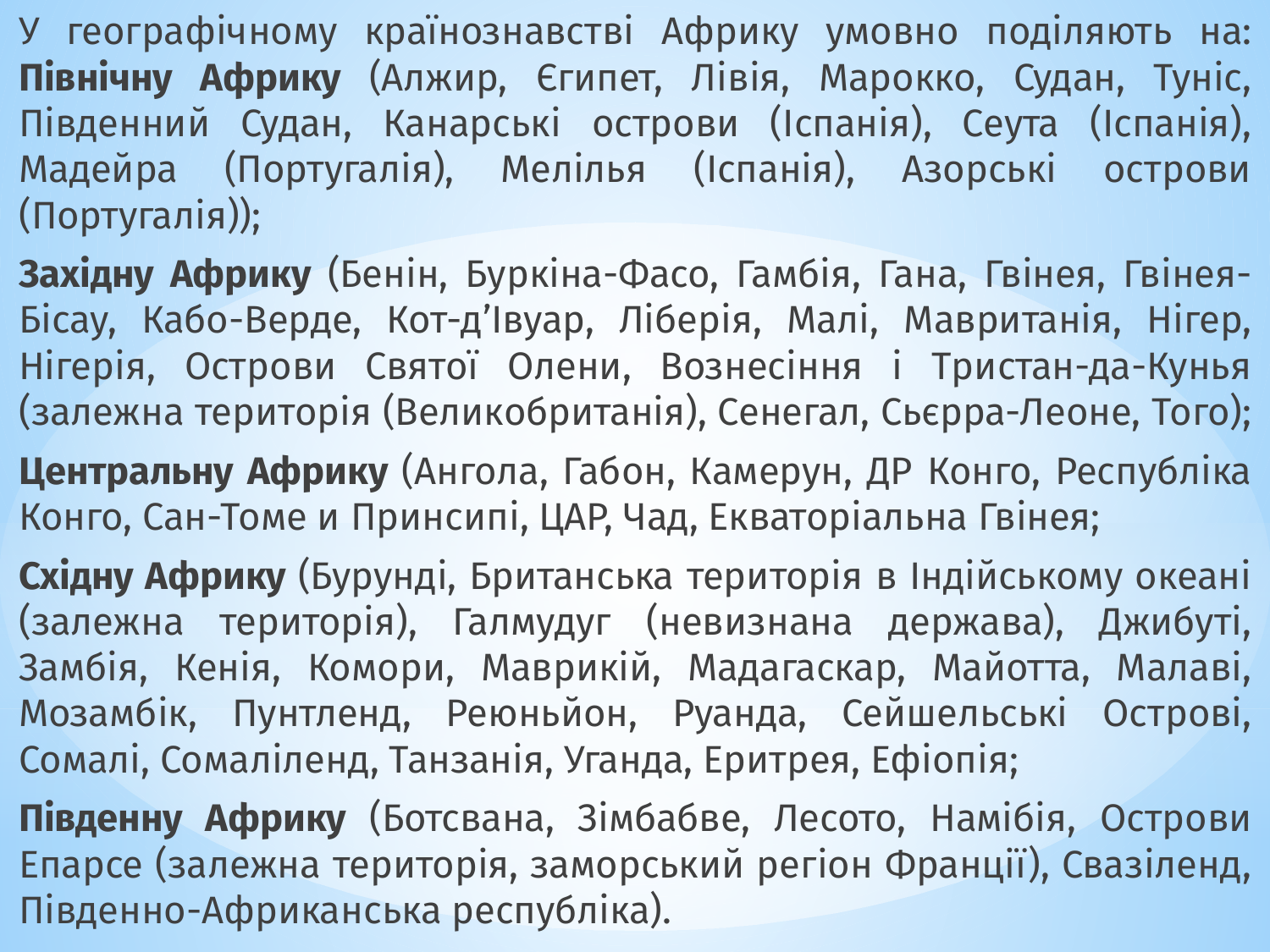

У географічному країнознавстві Африку умовно поділяють на: Північну Африку (Алжир, Єгипет, Лівія, Марокко, Судан, Туніс, Південний Судан, Канарські острови (Іспанія), Сеута (Іспанія), Мадейра (Португалія), Мелілья (Іспанія), Азорські острови (Португалія));
Західну Африку (Бенін, Буркіна-Фасо, Гамбія, Гана, Гвінея, Гвінея-Бісау, Кабо-Верде, Кот-д’Івуар, Ліберія, Малі, Мавританія, Нігер, Нігерія, Острови Святої Олени, Вознесіння і Тристан-да-Кунья (залежна територія (Великобританія), Сенегал, Сьєрра-Леоне, Того);
Центральну Африку (Ангола, Габон, Камерун, ДР Конго, Республіка Конго, Сан-Томе и Принсипі, ЦАР, Чад, Екваторіальна Гвінея;
Східну Африку (Бурунді, Британська територія в Індійському океані (залежна територія), Галмудуг (невизнана держава), Джибуті, Замбія, Кенія, Комори, Маврикій, Мадагаскар, Майотта, Малаві, Мозамбік, Пунтленд, Реюньйон, Руанда, Сейшельські Острові, Сомалі, Сомаліленд, Танзанія, Уганда, Еритрея, Ефіопія;
Південну Африку (Ботсвана, Зімбабве, Лесото, Намібія, Острови Епарсе (залежна територія, заморський регіон Франції), Свазіленд, Південно-Африканська республіка).